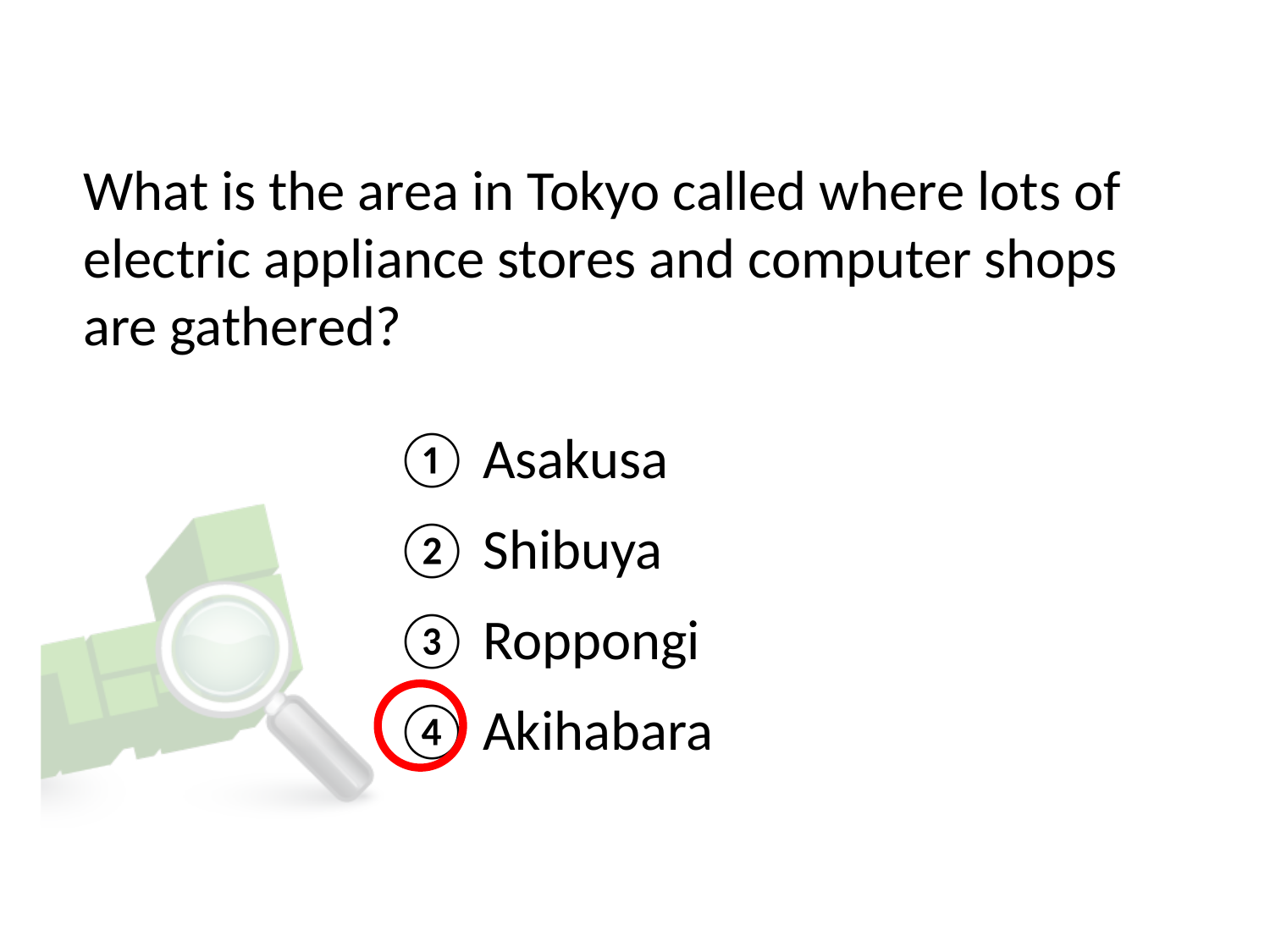

# What is the area in Tokyo called where lots of electric appliance stores and computer shops are gathered?
① Asakusa
② Shibuya
③ Roppongi
④ Akihabara